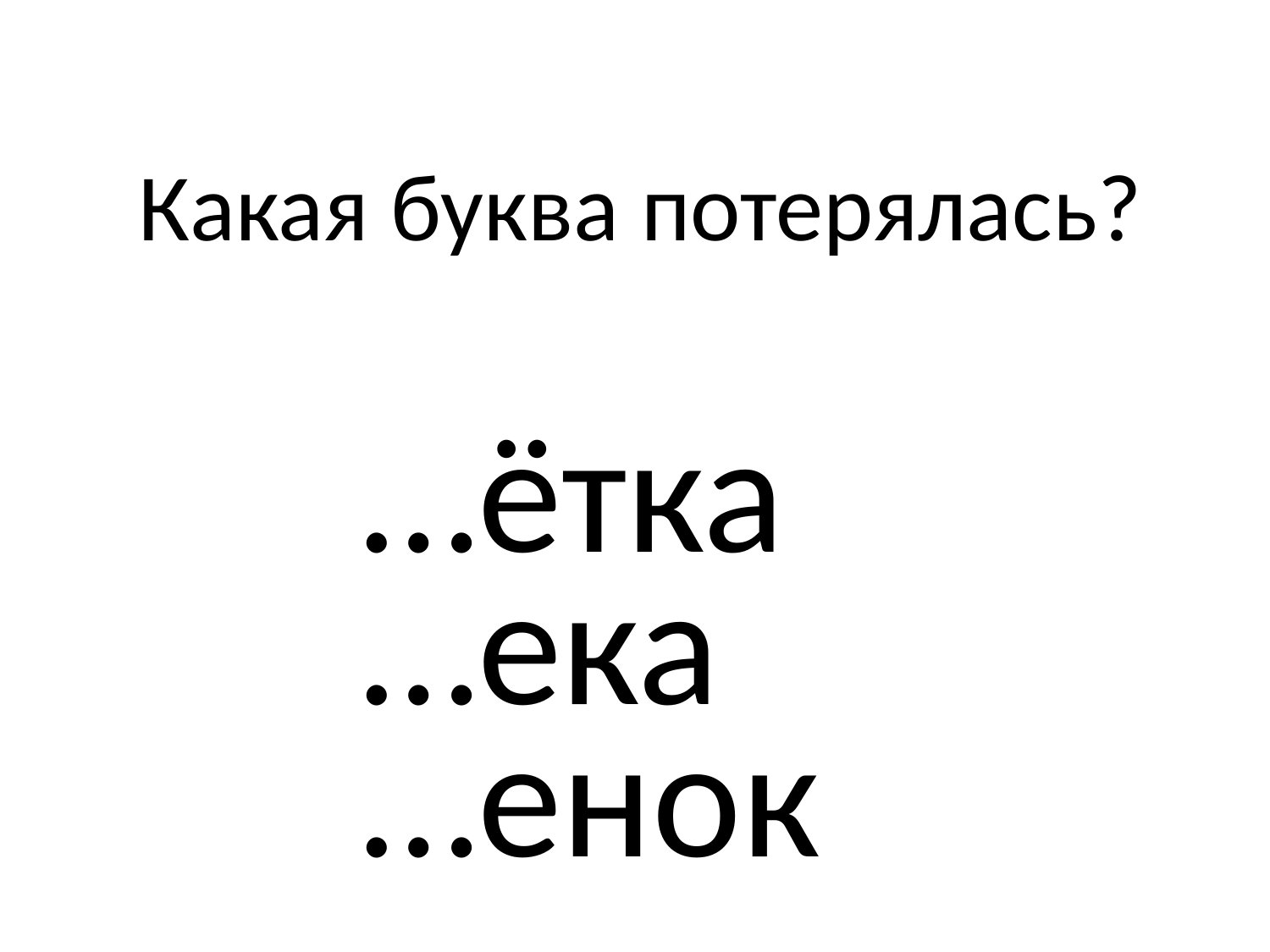

Какая буква потерялась?
# …ётка …ека …енок